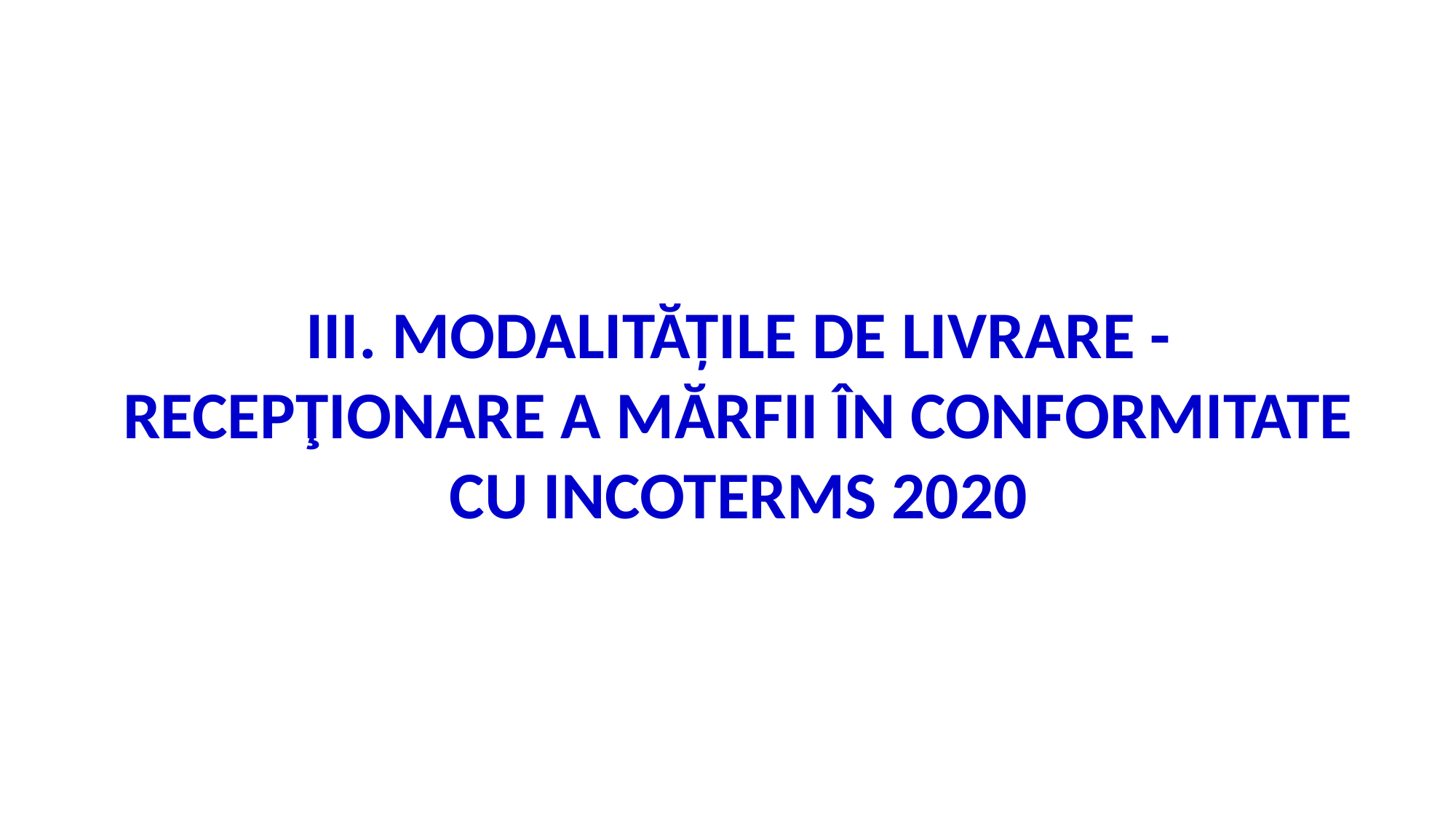

III. MODALITĂȚILE DE LIVRARE - RECEPŢIONARE A MĂRFII ÎN CONFORMITATE CU INCOTERMS 2020